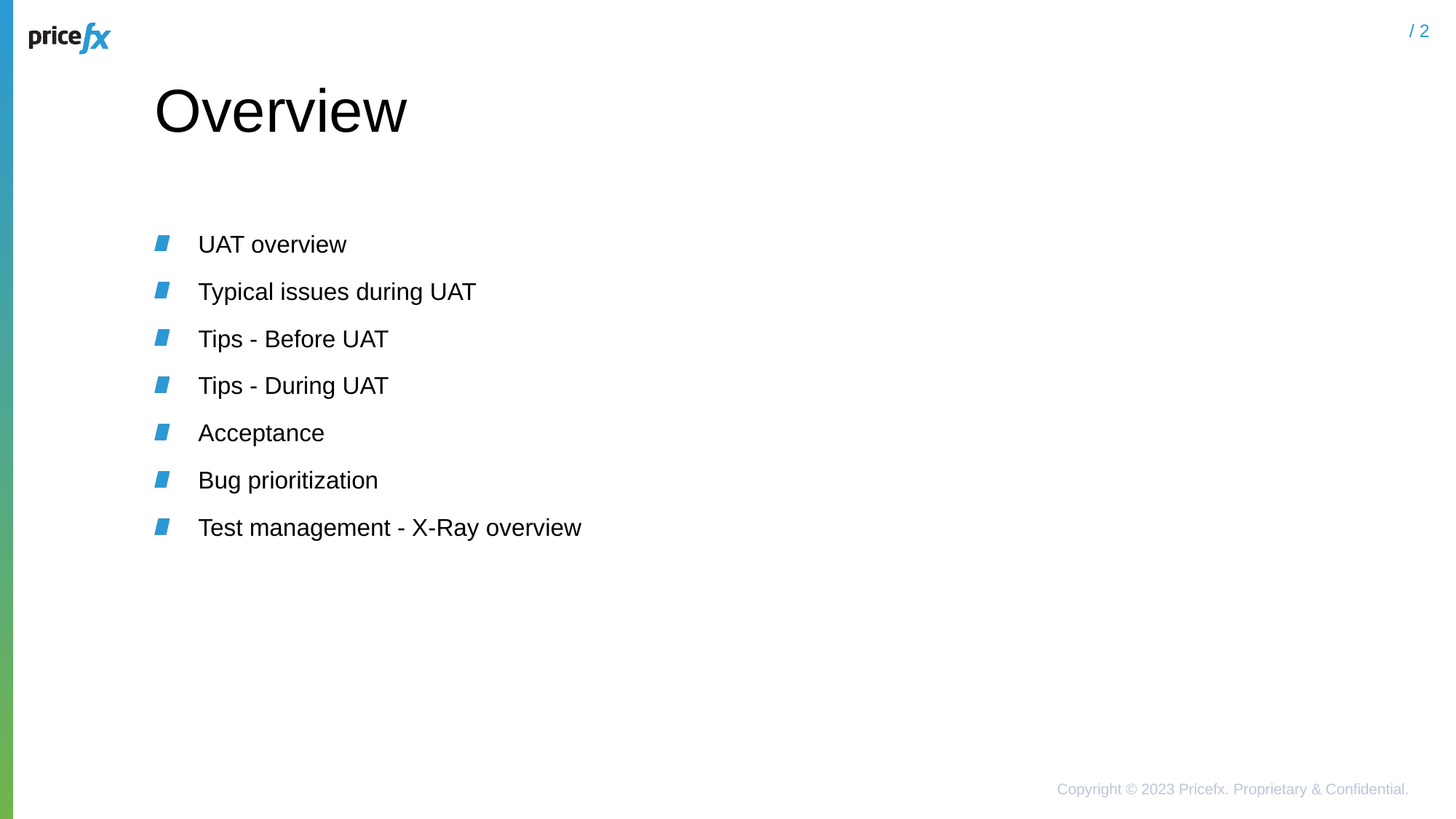

# Overview
UAT overview
Typical issues during UAT
Tips - Before UAT
Tips - During UAT
Acceptance
Bug prioritization
Test management - X-Ray overview